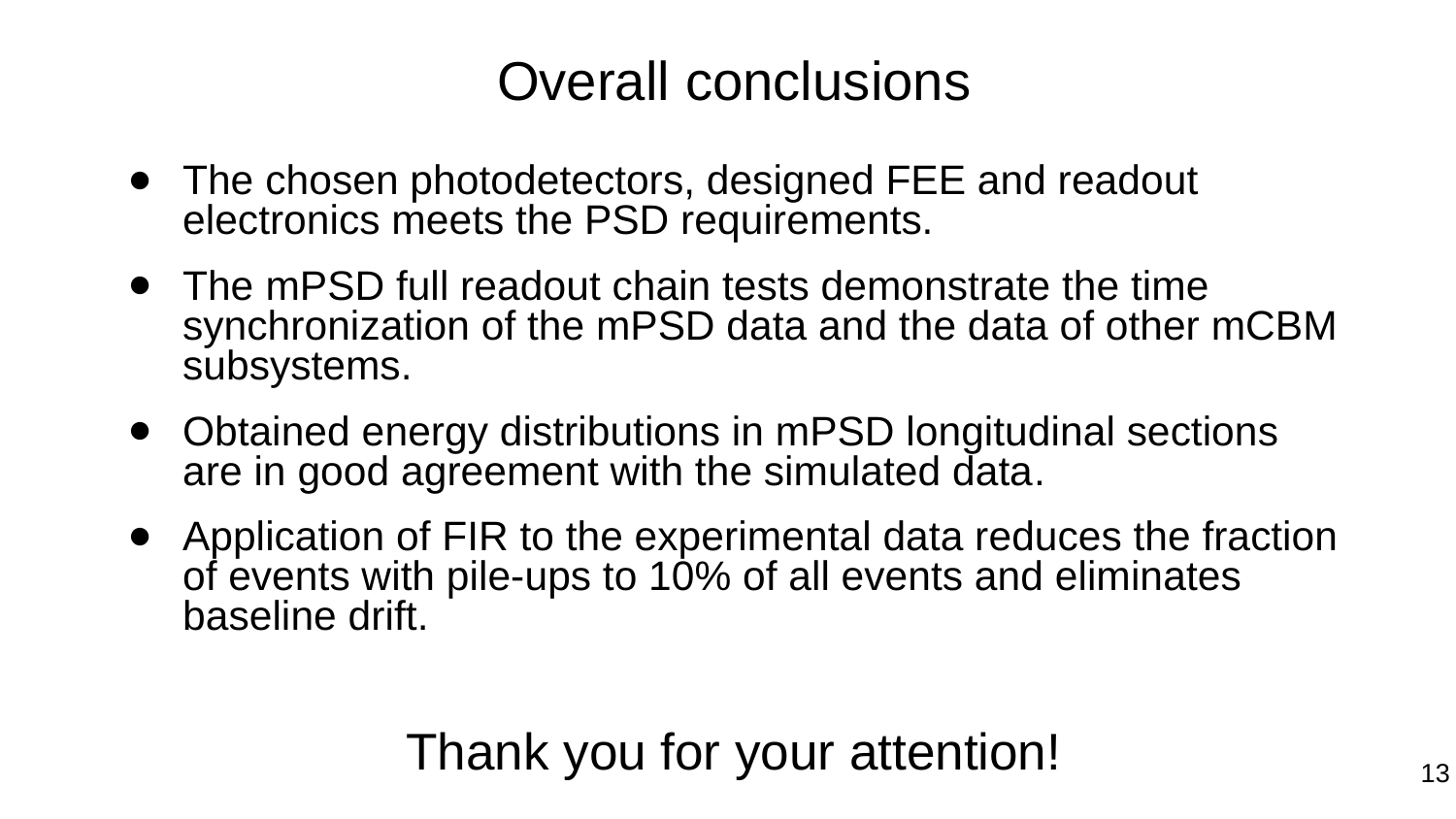

Overall conclusions
The chosen photodetectors, designed FEE and readout electronics meets the PSD requirements.
The mPSD full readout chain tests demonstrate the time synchronization of the mPSD data and the data of other mCBM subsystems.
Obtained energy distributions in mPSD longitudinal sections are in good agreement with the simulated data.
Application of FIR to the experimental data reduces the fraction of events with pile-ups to 10% of all events and eliminates baseline drift.

Thank you for your attention!
13